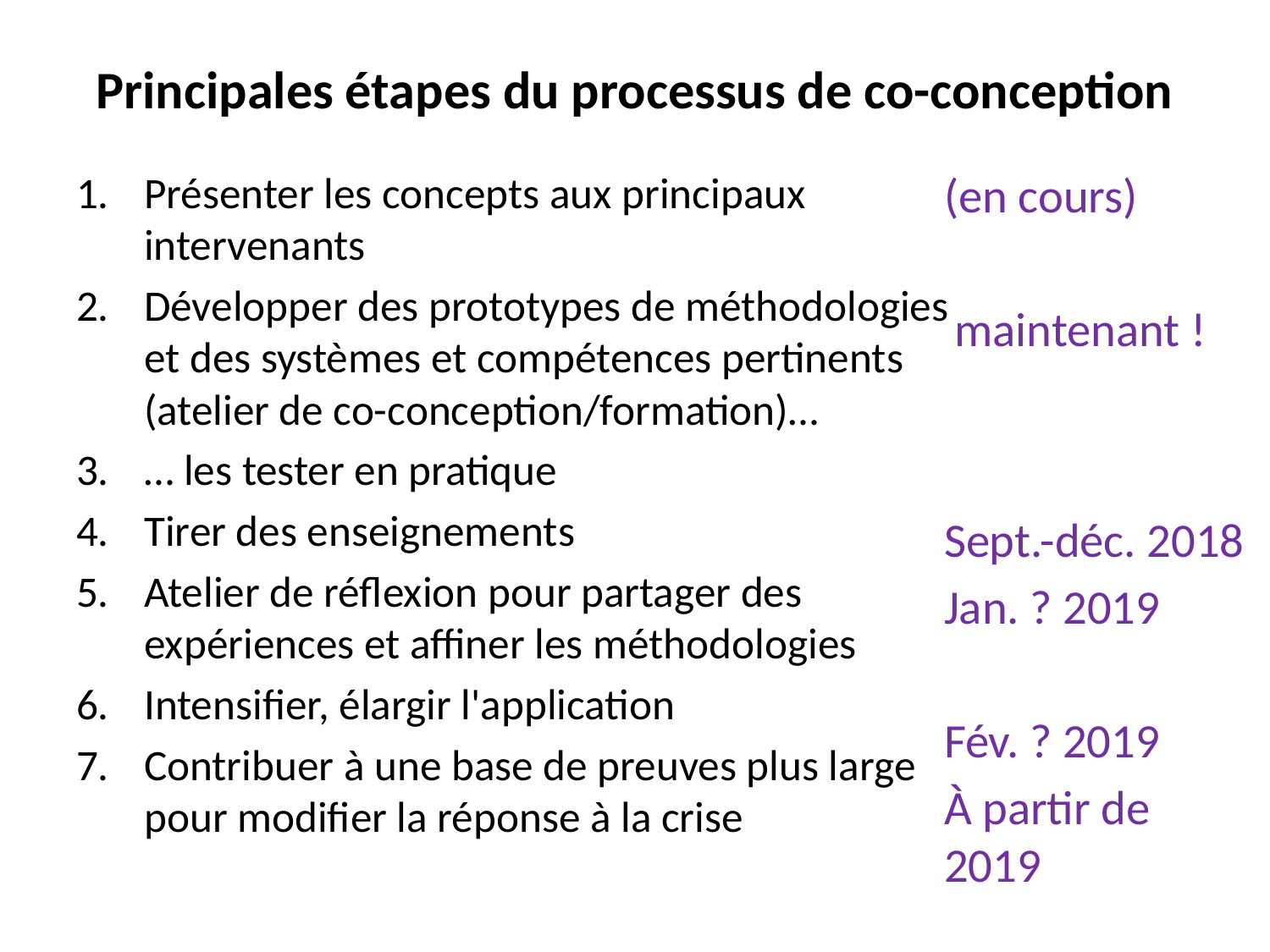

# Principales étapes du processus de co-conception
Présenter les concepts aux principaux intervenants
Développer des prototypes de méthodologies et des systèmes et compétences pertinents (atelier de co-conception/formation)…
… les tester en pratique
Tirer des enseignements
Atelier de réflexion pour partager des expériences et affiner les méthodologies
Intensifier, élargir l'application
Contribuer à une base de preuves plus large pour modifier la réponse à la crise

(en cours)

 maintenant !

Sept.-déc. 2018
Jan. ? 2019

Fév. ? 2019
À partir de 2019